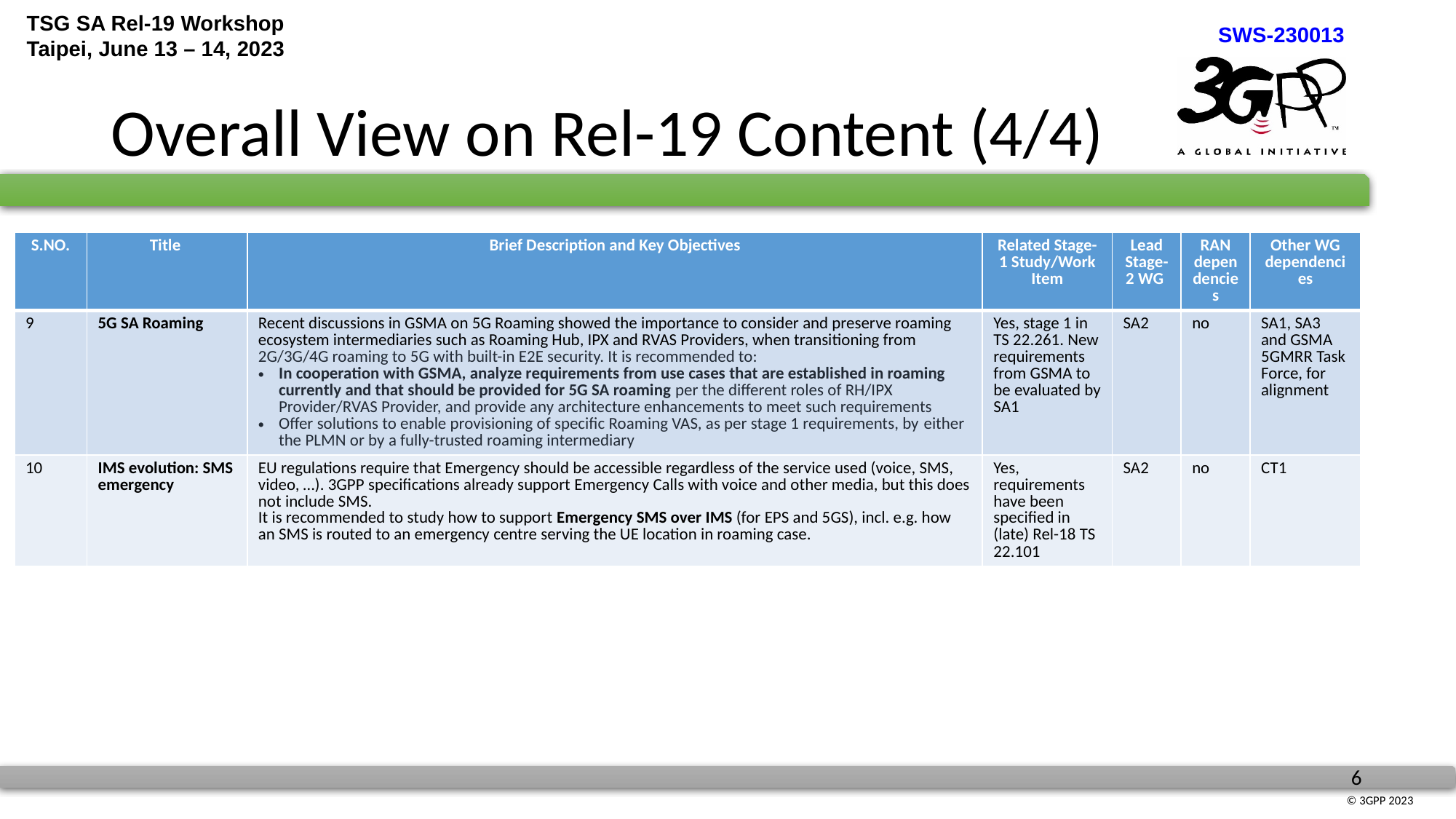

# Overall View on Rel-19 Content (4/4)
| S.NO. | Title | Brief Description and Key Objectives | Related Stage-1 Study/Work Item | Lead Stage-2 WG | RAN dependencies | Other WG dependencies |
| --- | --- | --- | --- | --- | --- | --- |
| 9 | 5G SA Roaming | Recent discussions in GSMA on 5G Roaming showed the importance to consider and preserve roaming ecosystem intermediaries such as Roaming Hub, IPX and RVAS Providers, when transitioning from 2G/3G/4G roaming to 5G with built-in E2E security. It is recommended to: In cooperation with GSMA, analyze requirements from use cases that are established in roaming currently and that should be provided for 5G SA roaming per the different roles of RH/IPX Provider/RVAS Provider, and provide any architecture enhancements to meet such requirements Offer solutions to enable provisioning of specific Roaming VAS, as per stage 1 requirements, by either the PLMN or by a fully-trusted roaming intermediary | Yes, stage 1 in TS 22.261. New requirements from GSMA to be evaluated by SA1 | SA2 | no | SA1, SA3 and GSMA 5GMRR Task Force, for alignment |
| 10 | IMS evolution: SMS emergency | EU regulations require that Emergency should be accessible regardless of the service used (voice, SMS, video, …). 3GPP specifications already support Emergency Calls with voice and other media, but this does not include SMS. It is recommended to study how to support Emergency SMS over IMS (for EPS and 5GS), incl. e.g. how an SMS is routed to an emergency centre serving the UE location in roaming case. | Yes, requirements have been specified in (late) Rel-18 TS 22.101 | SA2 | no | CT1 |